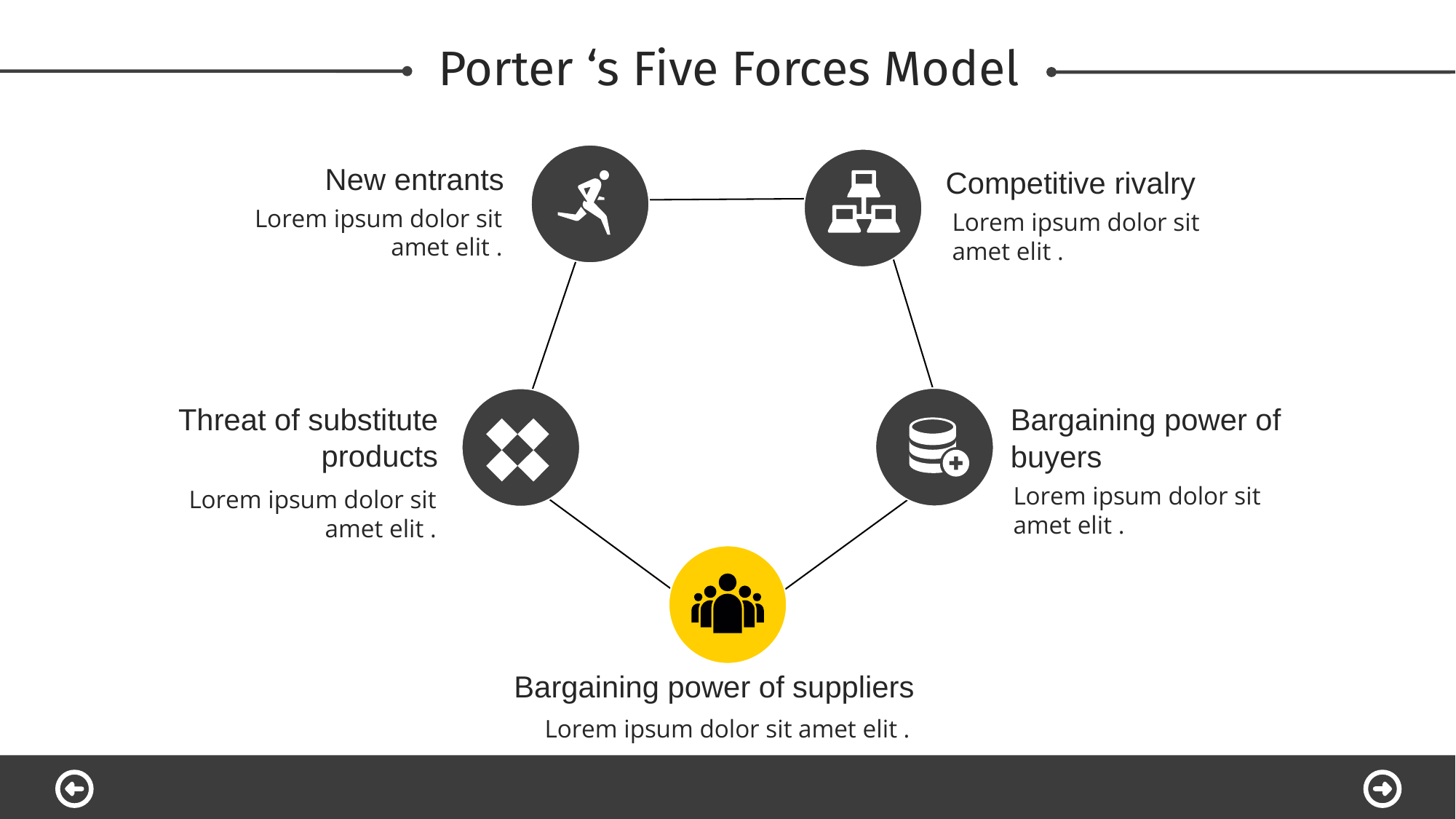

Porter ‘s Five Forces Model

New entrants

Competitive rivalry

Lorem ipsum dolor sit amet elit .
Lorem ipsum dolor sit amet elit .

Threat of substitute products
Bargaining power of buyers

Lorem ipsum dolor sit amet elit .
Lorem ipsum dolor sit amet elit .

Bargaining power of suppliers
Lorem ipsum dolor sit amet elit .